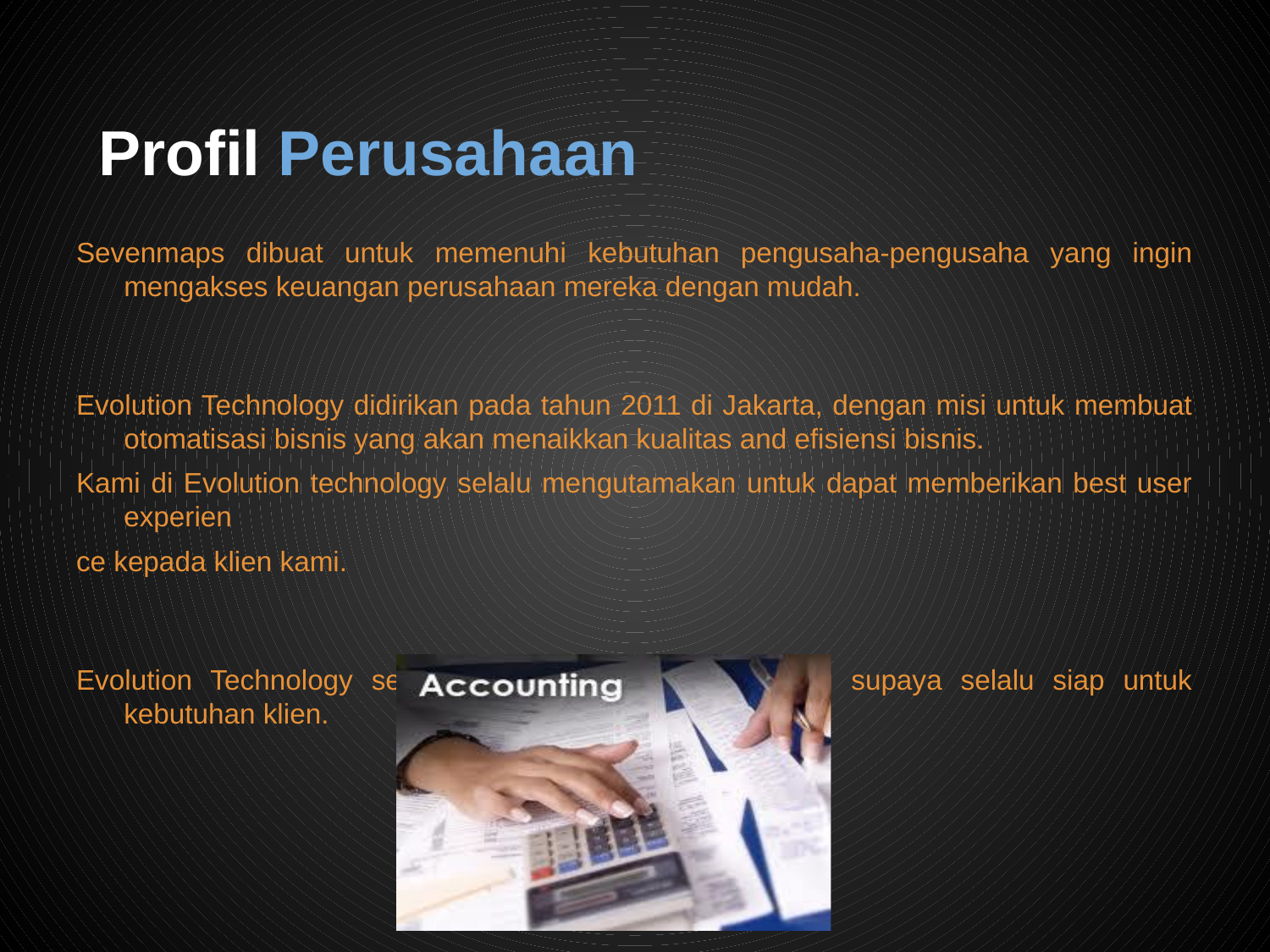

# Profil Perusahaan
Sevenmaps dibuat untuk memenuhi kebutuhan pengusaha-pengusaha yang ingin mengakses keuangan perusahaan mereka dengan mudah.

Evolution Technology didirikan pada tahun 2011 di Jakarta, dengan misi untuk membuat otomatisasi bisnis yang akan menaikkan kualitas and efisiensi bisnis.
Kami di Evolution technology selalu mengutamakan untuk dapat memberikan best user experien
ce kepada klien kami.

Evolution Technology selalu berinovasi dan berkembang supaya selalu siap untuk kebutuhan klien.